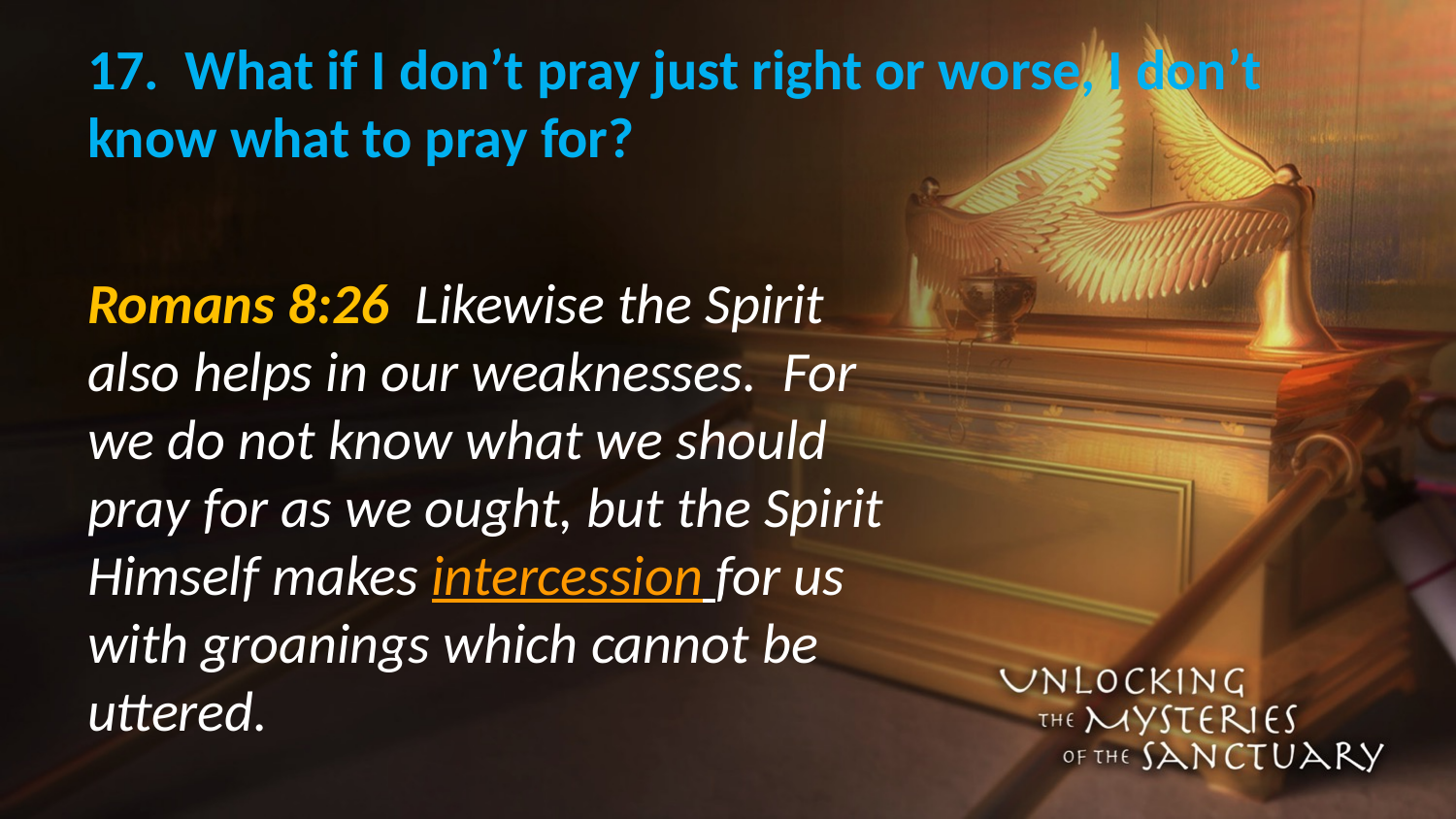

# 17.  What if I don’t pray just right or worse, I don’t know what to pray for?

Romans 8:26  Likewise the Spirit also helps in our weaknesses.  For we do not know what we should pray for as we ought, but the Spirit Himself makes intercession for us with groanings which cannot be uttered.